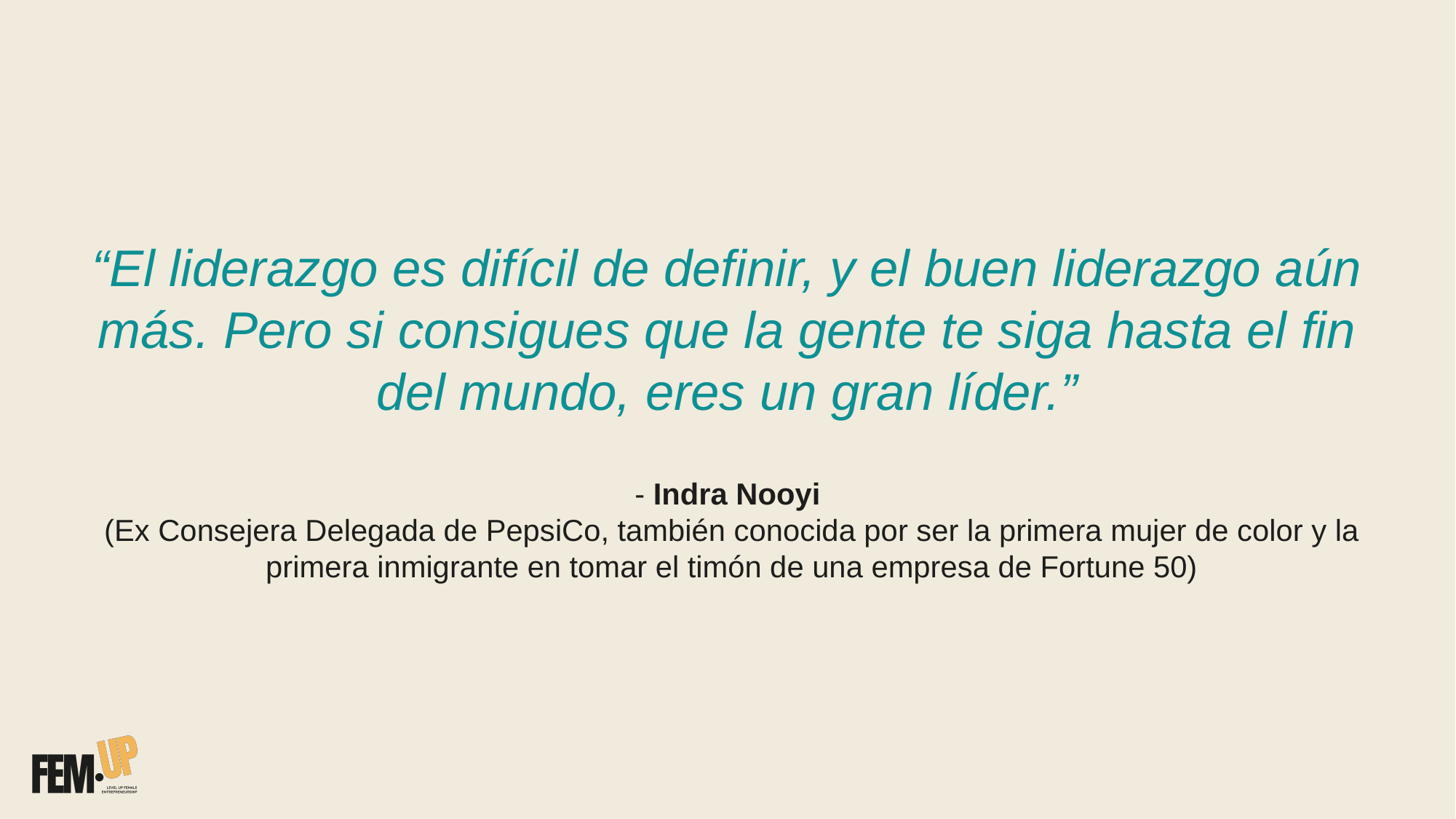

# “El liderazgo es difícil de definir, y el buen liderazgo aún más. Pero si consigues que la gente te siga hasta el fin del mundo, eres un gran líder.”
- Indra Nooyi
(Ex Consejera Delegada de PepsiCo, también conocida por ser la primera mujer de color y la primera inmigrante en tomar el timón de una empresa de Fortune 50)